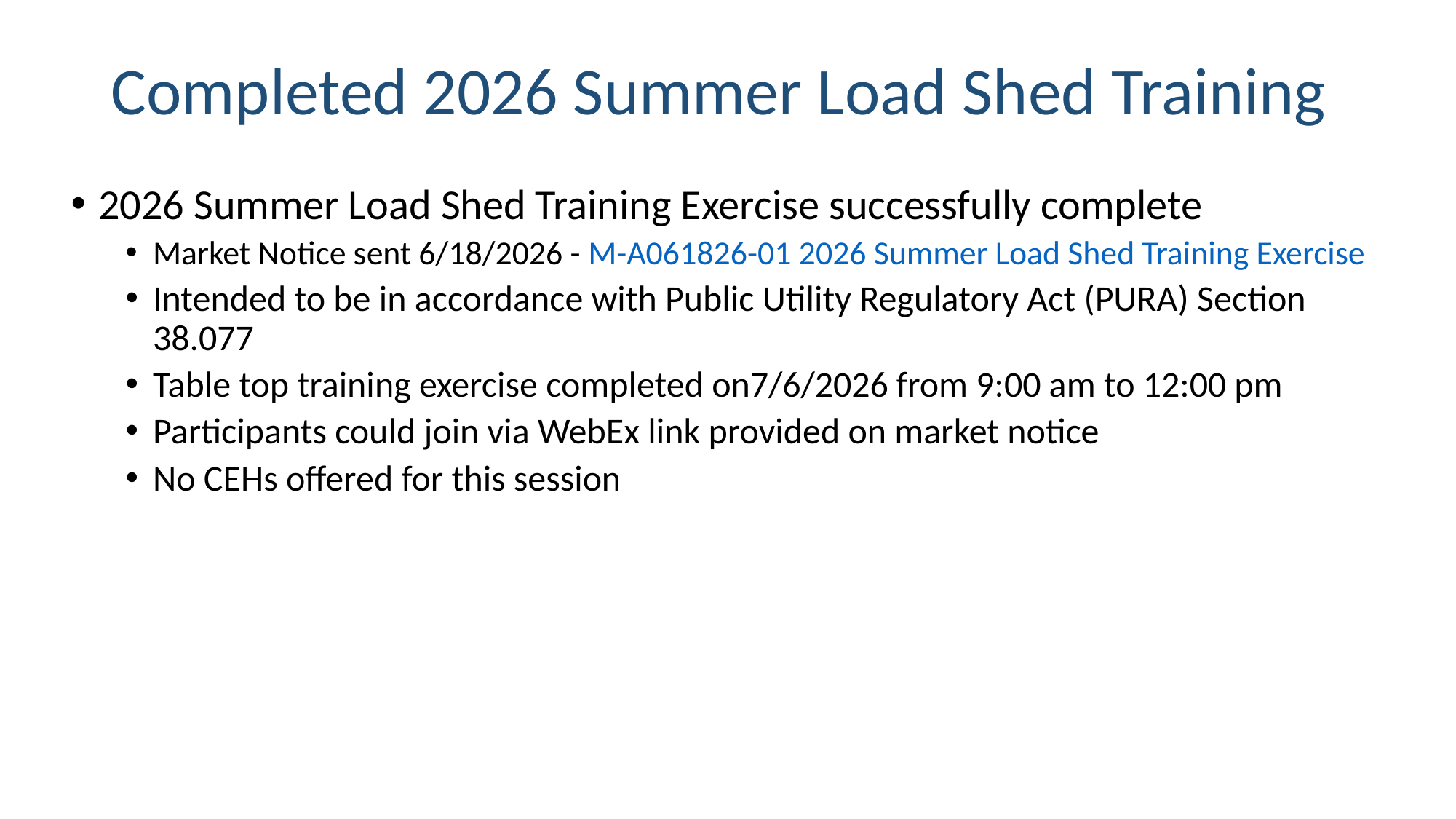

# Completed 2026 Summer Load Shed Training
2026 Summer Load Shed Training Exercise successfully complete
Market Notice sent 6/18/2026 - M-A061826-01 2026 Summer Load Shed Training Exercise
Intended to be in accordance with Public Utility Regulatory Act (PURA) Section 38.077
Table top training exercise completed on7/6/2026 from 9:00 am to 12:00 pm
Participants could join via WebEx link provided on market notice
No CEHs offered for this session